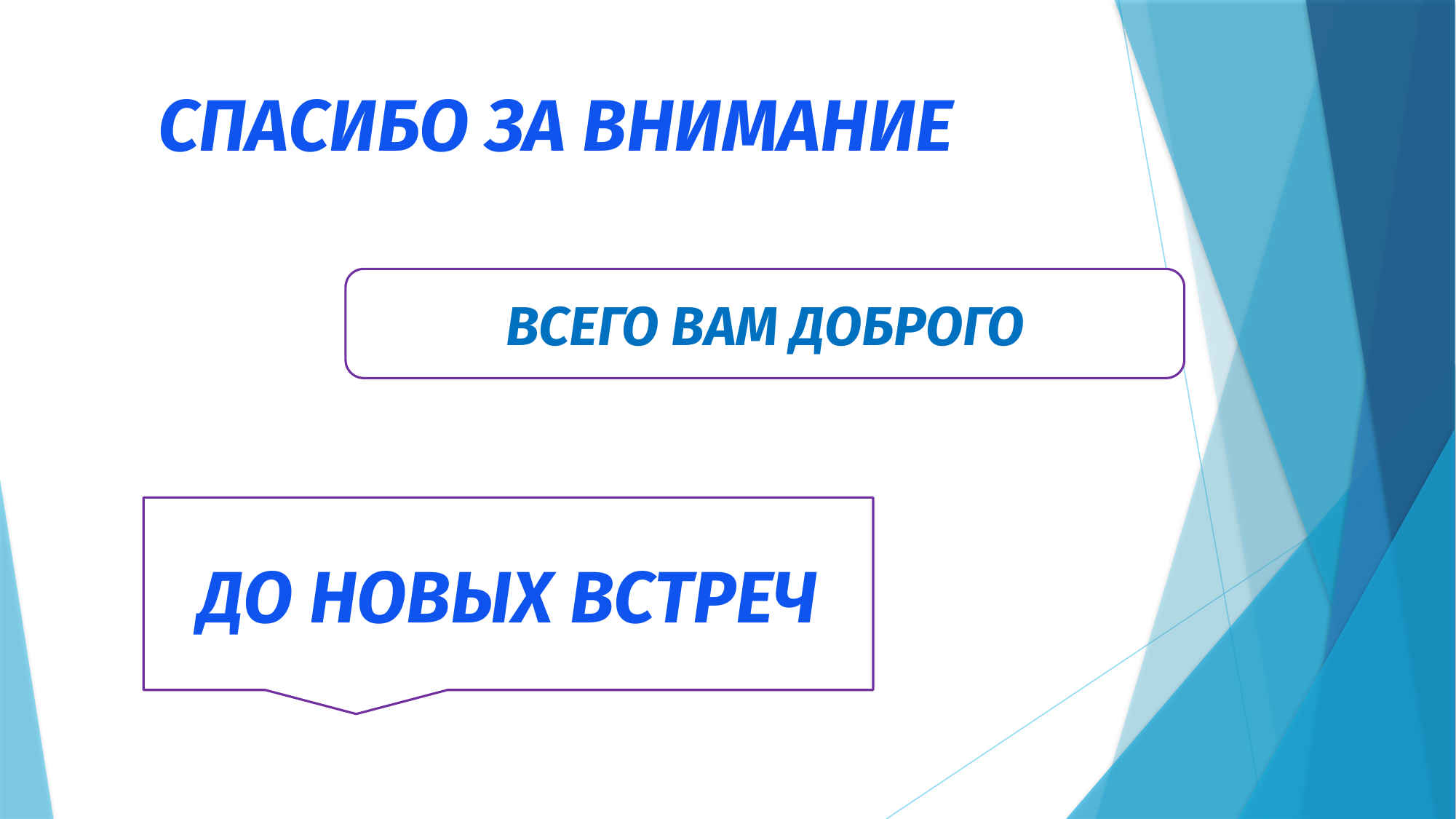

# СПАСИБО ЗА ВНИМАНИЕ
ВСЕГО ВАМ ДОБРОГО
ДО НОВЫХ ВСТРЕЧ